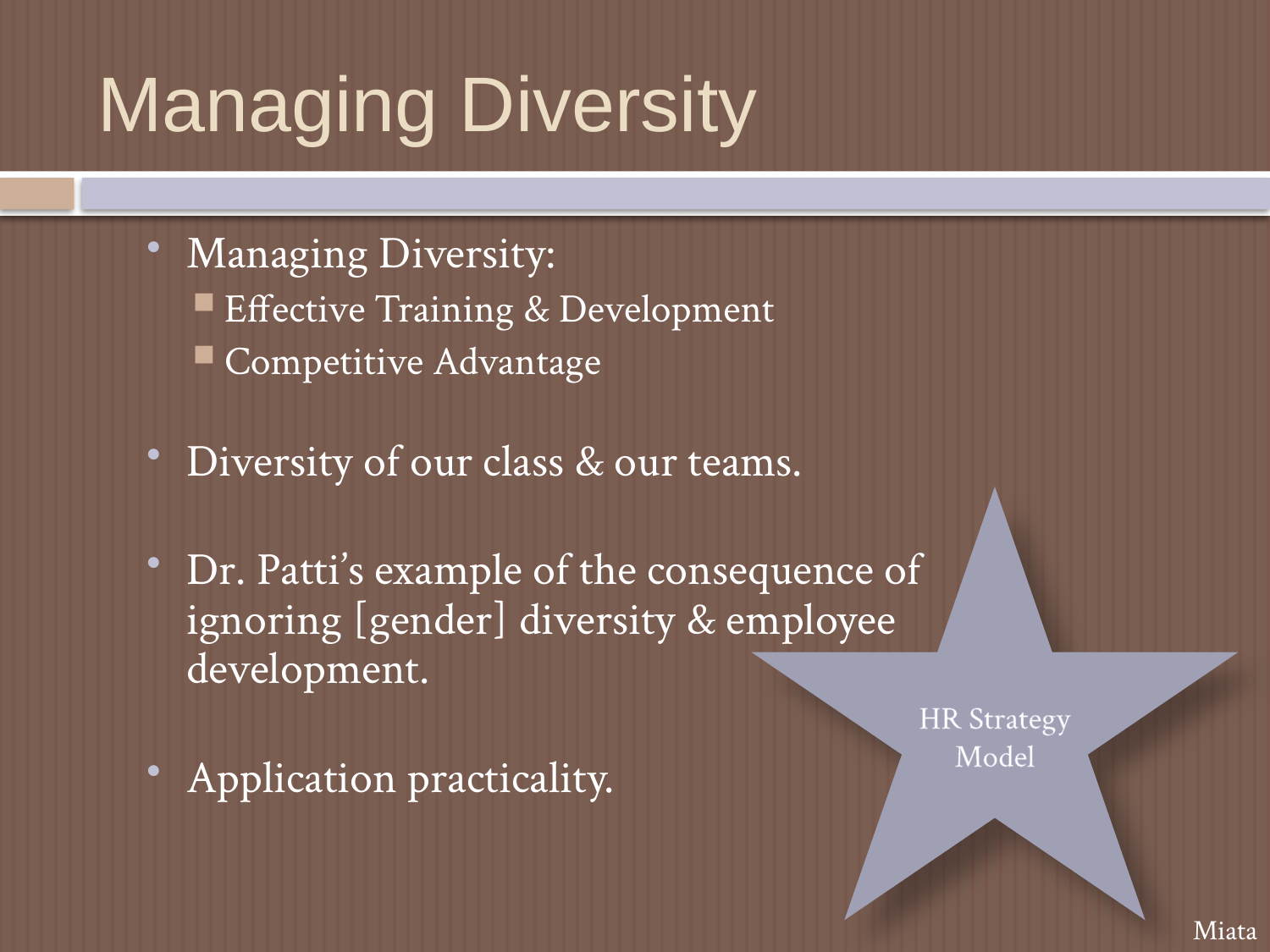

# Managing Diversity
Managing Diversity:
Effective Training & Development
Competitive Advantage
Diversity of our class & our teams.
Dr. Patti’s example of the consequence of ignoring [gender] diversity & employee development.
Application practicality.

HR Strategy Model
Miata